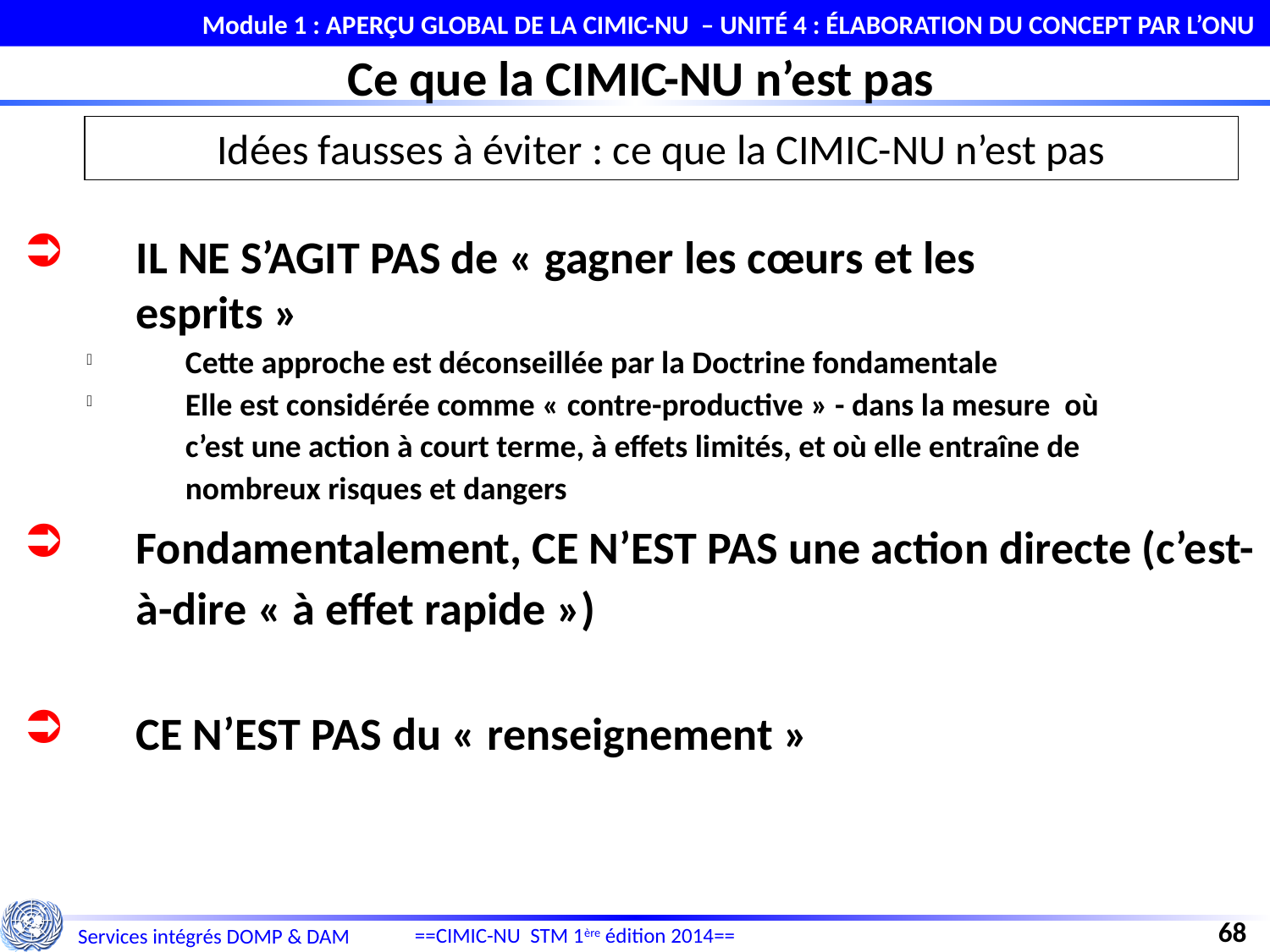

Module 1 : APERÇU GLOBAL DE LA CIMIC-NU  – UNITÉ 4 : ÉLABORATION DU CONCEPT PAR L’ONU
Ce que la CIMIC-NU n’est pas
Idées fausses à éviter : ce que la CIMIC-NU n’est pas
IL NE S’AGIT PAS de « gagner les cœurs et les esprits »
Cette approche est déconseillée par la Doctrine fondamentale
Elle est considérée comme « contre-productive » - dans la mesure  où c’est une action à court terme, à effets limités, et où elle entraîne de nombreux risques et dangers

Fondamentalement, CE N’EST PAS une action directe (c’est-à-dire « à effet rapide »)

CE N’EST PAS du « renseignement »
68
==CIMIC-NU  STM 1ère édition 2014==
Services intégrés DOMP & DAM